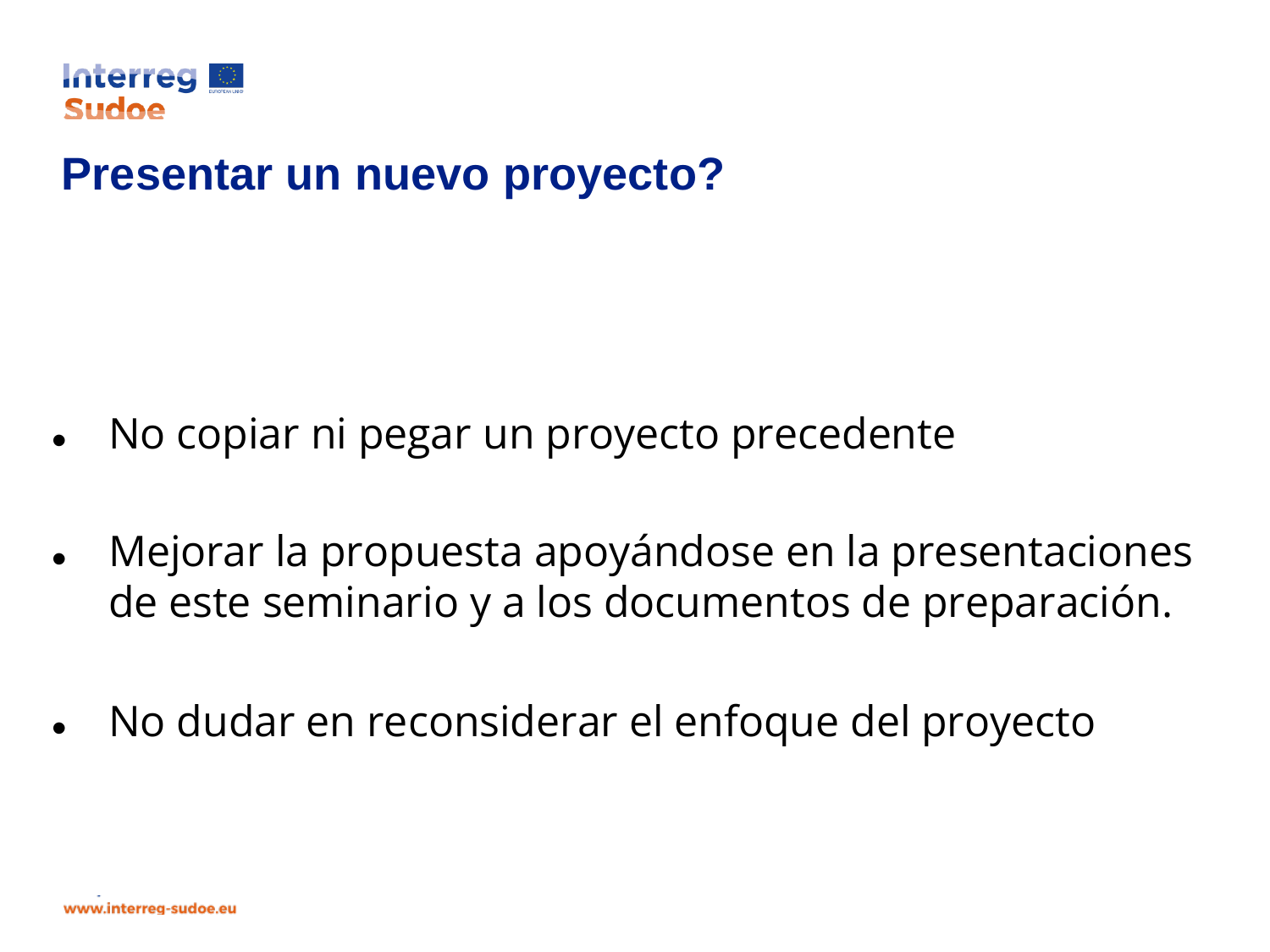

No copiar ni pegar un proyecto precedente

Mejorar la propuesta apoyándose en la presentaciones de este seminario y a los documentos de preparación.

No dudar en reconsiderar el enfoque del proyecto
# Presentar un nuevo proyecto?